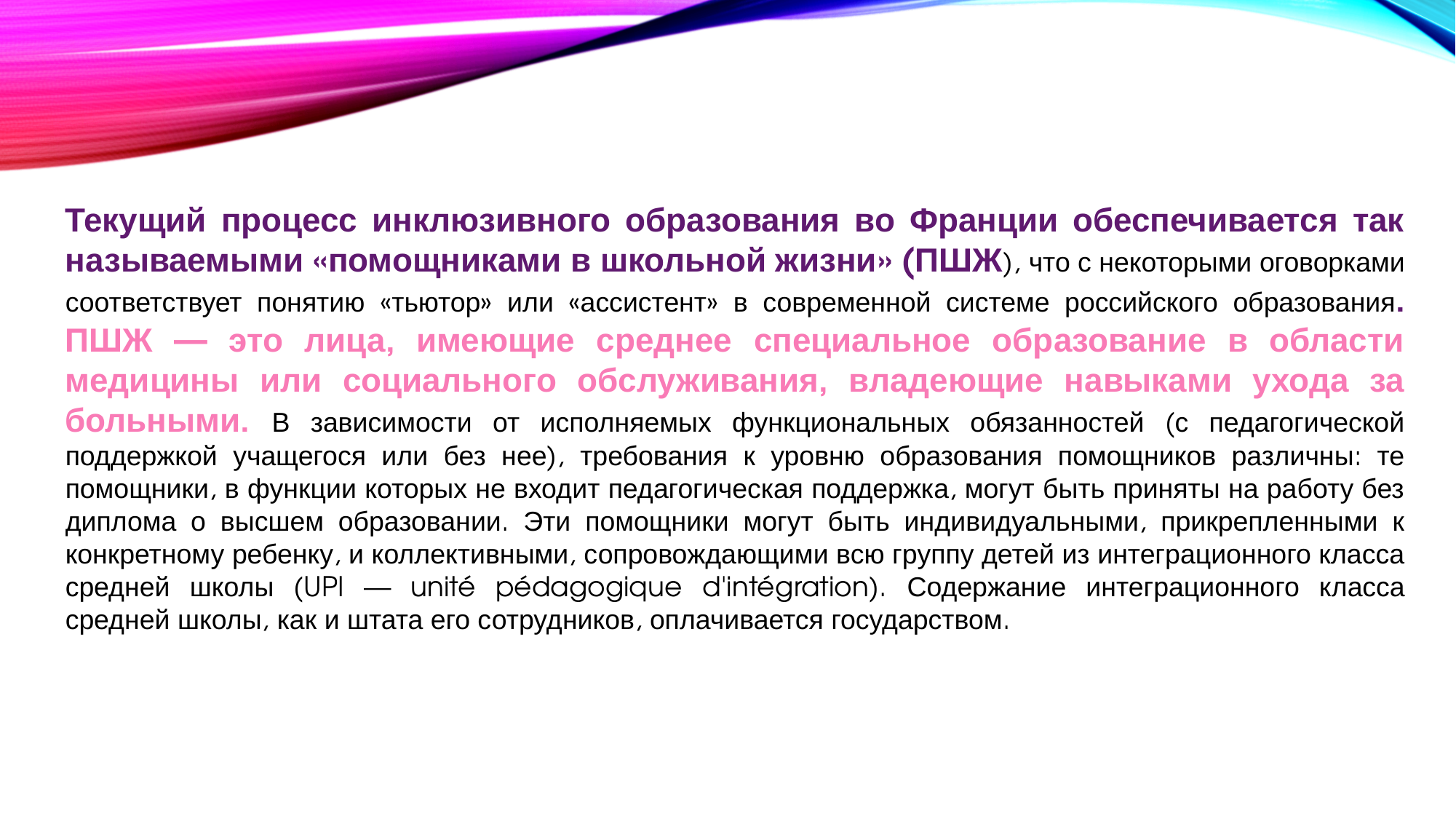

Текущий процесс инклюзивного образования во Франции обеспечивается так называемыми «помощниками в школьной жизни» (ПШЖ), что с некоторыми оговорками соответствует понятию «тьютор» или «ассистент» в современной системе российского образования. ПШЖ — это лица, имеющие среднее специальное образование в области медицины или социального обслуживания, владеющие навыками ухода за больными. В зависимости от исполняемых функциональных обязанностей (с педагогической поддержкой учащегося или без нее), требования к уровню образования помощников различны: те помощники, в функции которых не входит педагогическая поддержка, могут быть приняты на работу без диплома о высшем образовании. Эти помощники могут быть индивидуальными, прикрепленными к конкретному ребенку, и коллективными, сопровождающими всю группу детей из интеграционного класса средней школы (UPI — unité pédagogique d'intégration). Содержание интеграционного класса средней школы, как и штата его сотрудников, оплачивается государством.